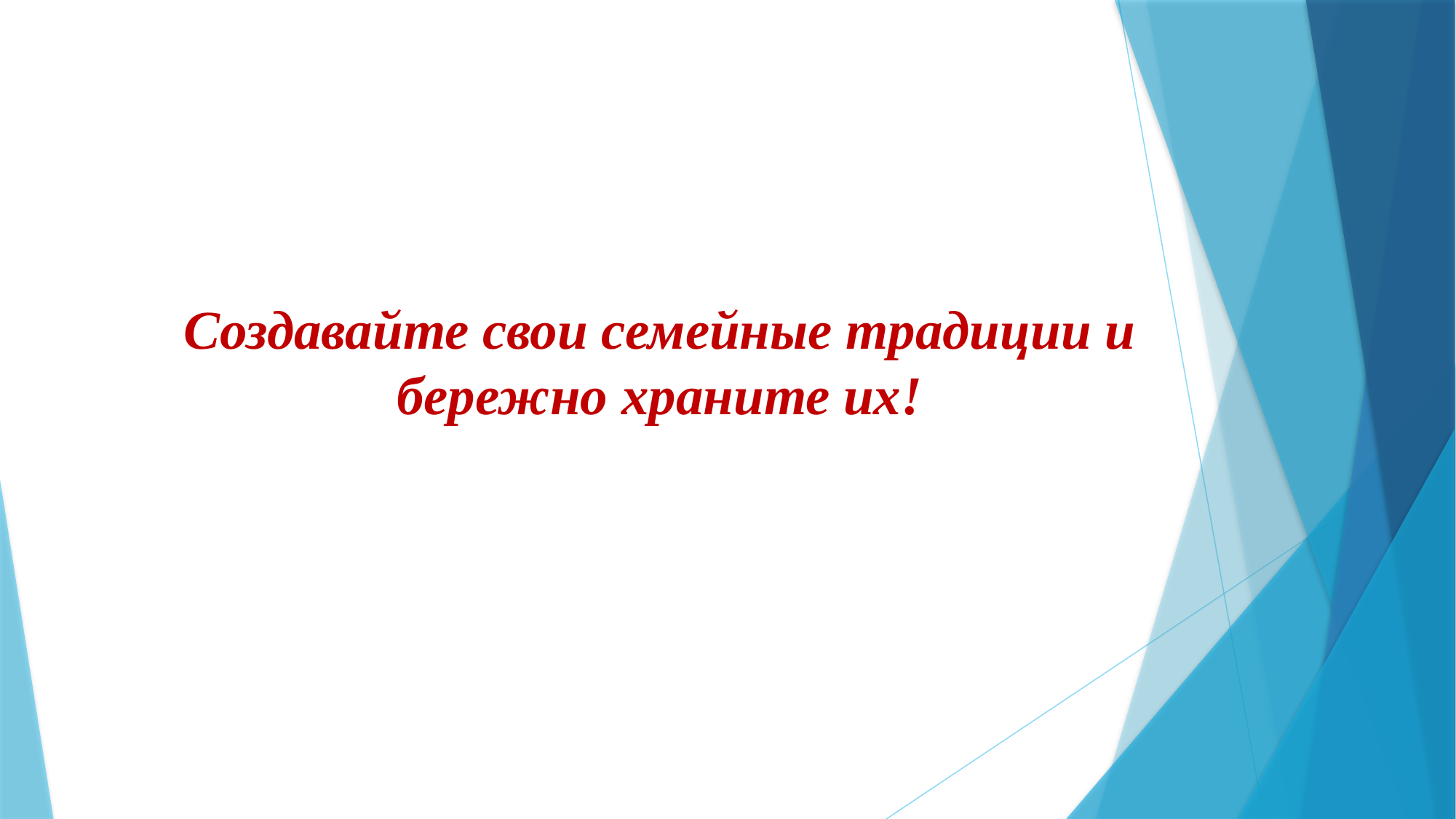

# Создавайте свои семейные традиции и бережно храните их!